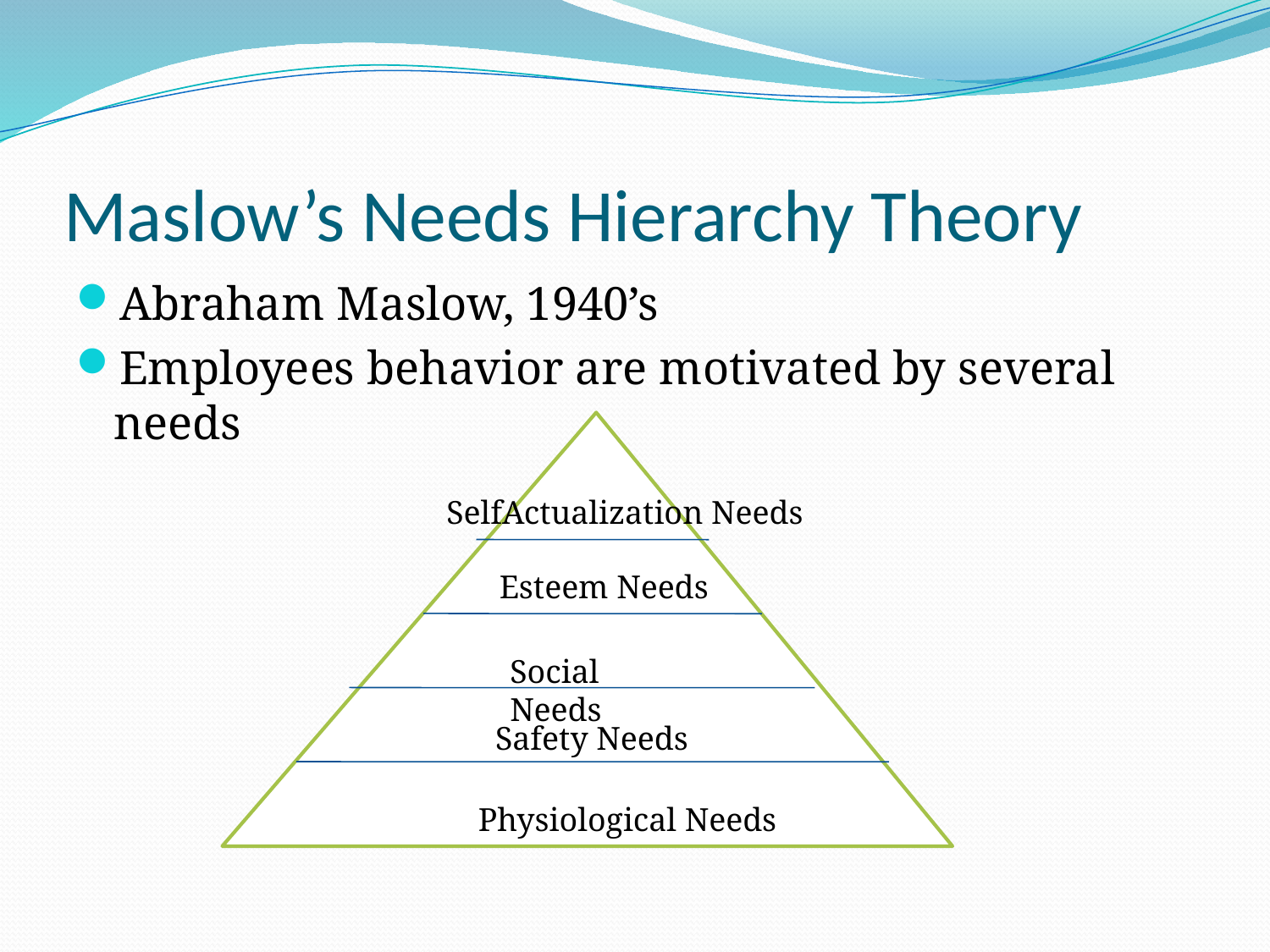

# Maslow’s Needs Hierarchy Theory
Abraham Maslow, 1940’s
Employees behavior are motivated by several needs

Safety Needs
SelfActualization Needs
Esteem Needs
Social Needs

Physiological Needs